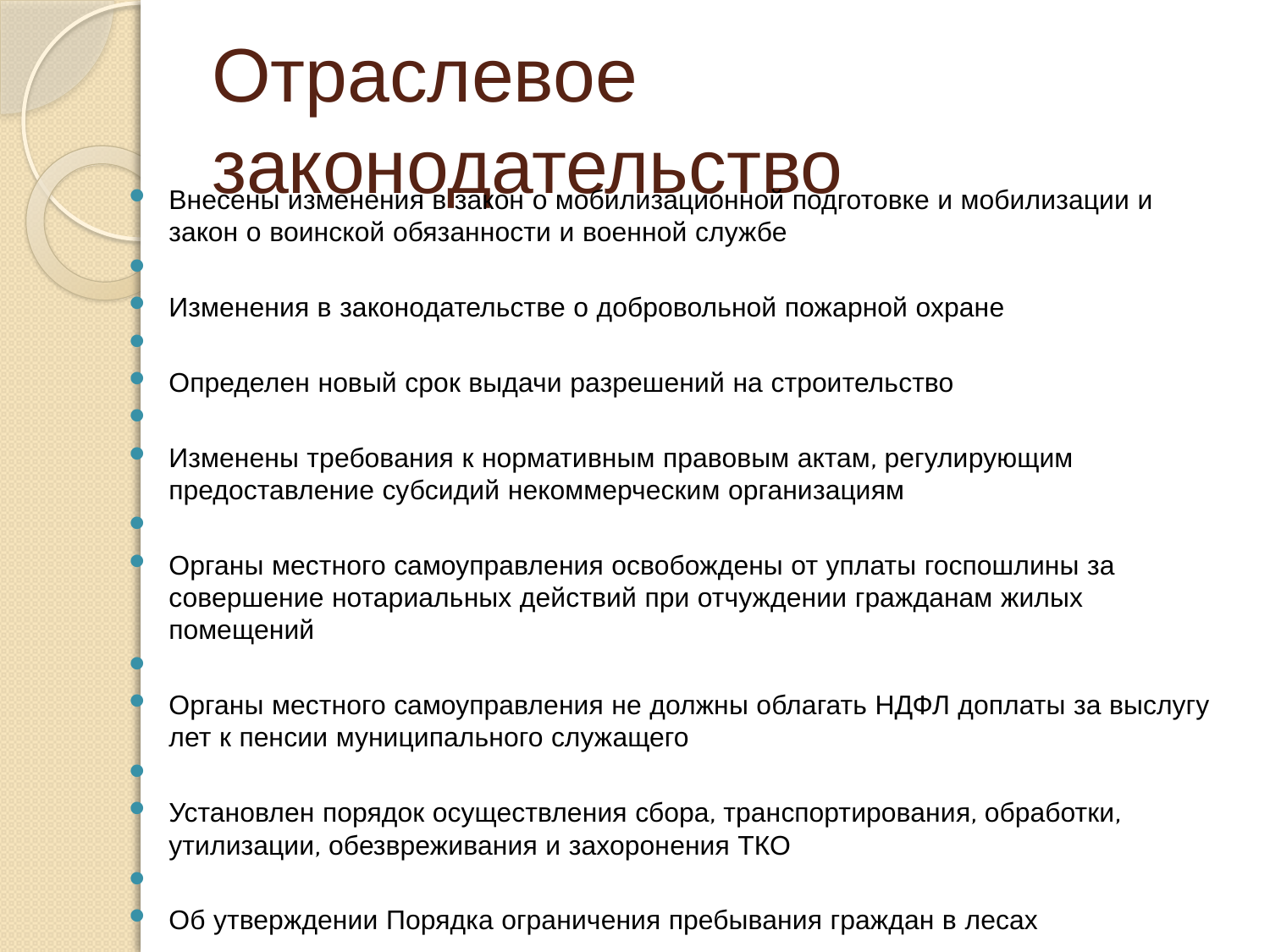

# Отраслевое законодательство
Внесены изменения в закон о мобилизационной подготовке и мобилизации и закон о воинской обязанности и военной службе

Изменения в законодательстве о добровольной пожарной охране

Определен новый срок выдачи разрешений на строительство

Изменены требования к нормативным правовым актам, регулирующим предоставление субсидий некоммерческим организациям

Органы местного самоуправления освобождены от уплаты госпошлины за совершение нотариальных действий при отчуждении гражданам жилых помещений

Органы местного самоуправления не должны облагать НДФЛ доплаты за выслугу лет к пенсии муниципального служащего

Установлен порядок осуществления сбора, транспортирования, обработки, утилизации, обезвреживания и захоронения ТКО

Об утверждении Порядка ограничения пребывания граждан в лесах